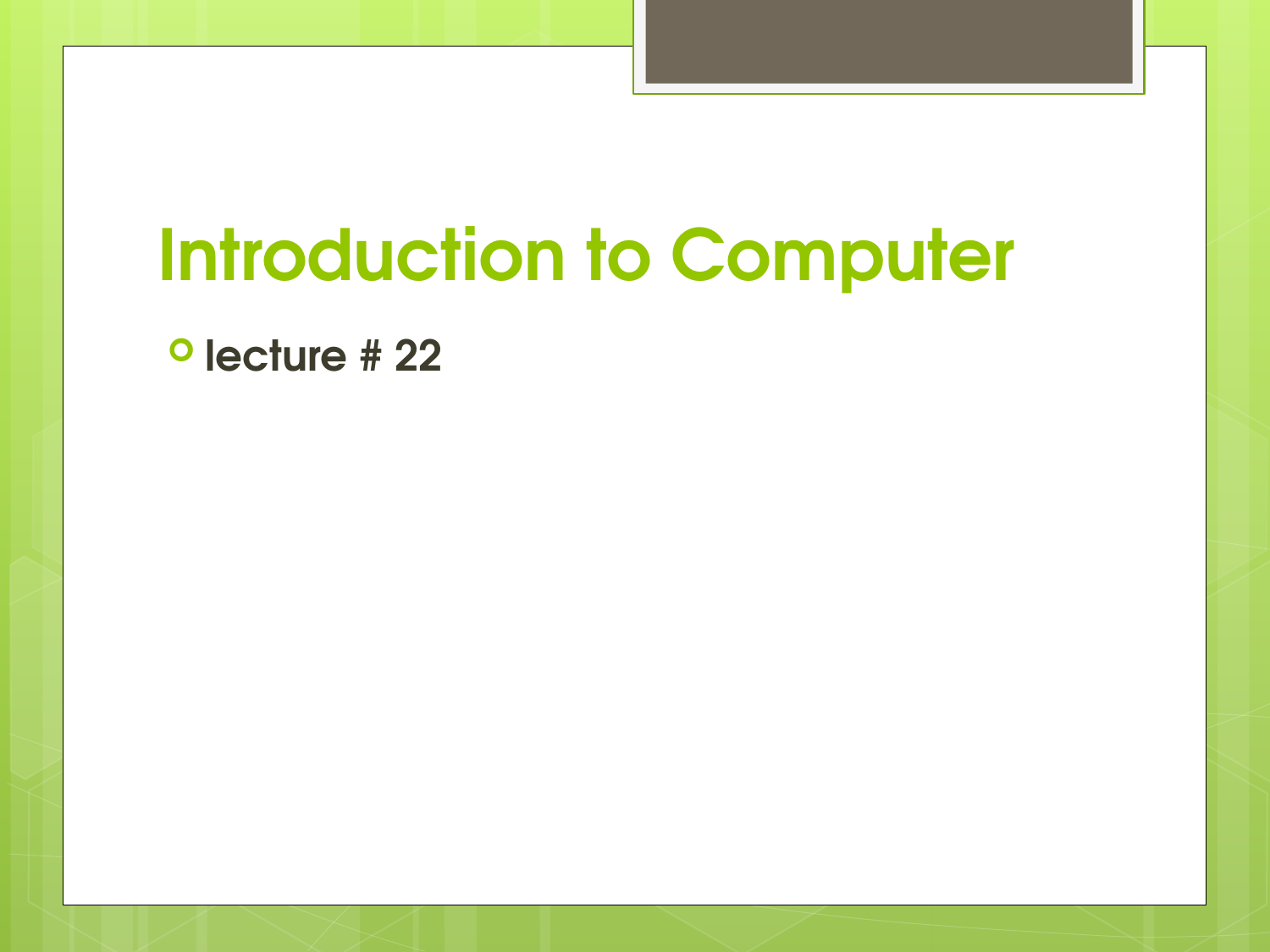

# Introduction to Computer
lecture # 22